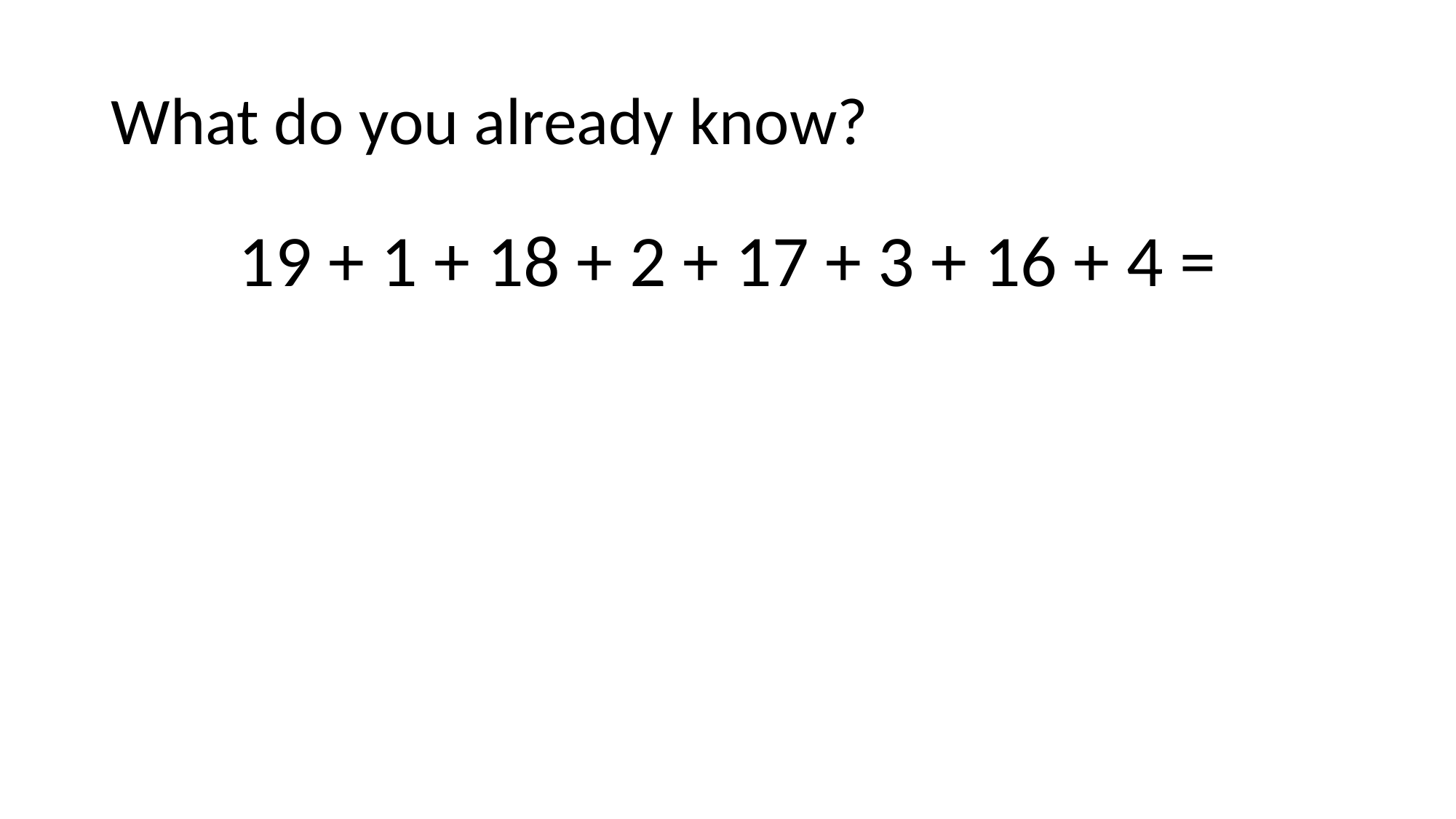

# What do you already know?
19 + 1 + 18 + 2 + 17 + 3 + 16 + 4 =